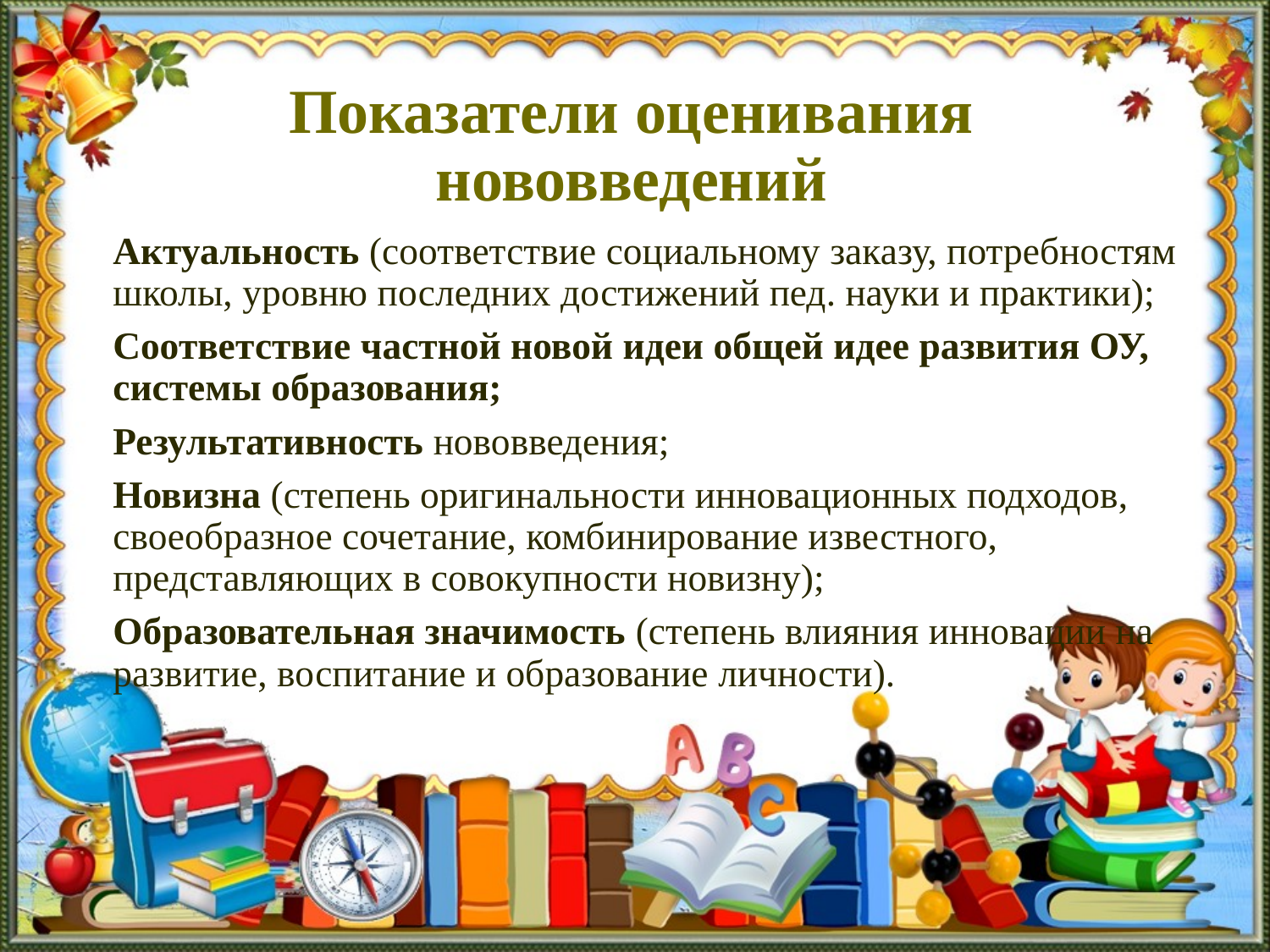

# Показатели оценивания нововведений
Актуальность (соответствие социальному заказу, потребностям школы, уровню последних достижений пед. науки и практики);
Соответствие частной новой идеи общей идее развития ОУ, системы образования;
Результативность нововведения;
Новизна (степень оригинальности инновационных подходов, своеобразное сочетание, комбинирование известного, представляющих в совокупности новизну);
Образовательная значимость (степень влияния инновации на развитие, воспитание и образование личности).